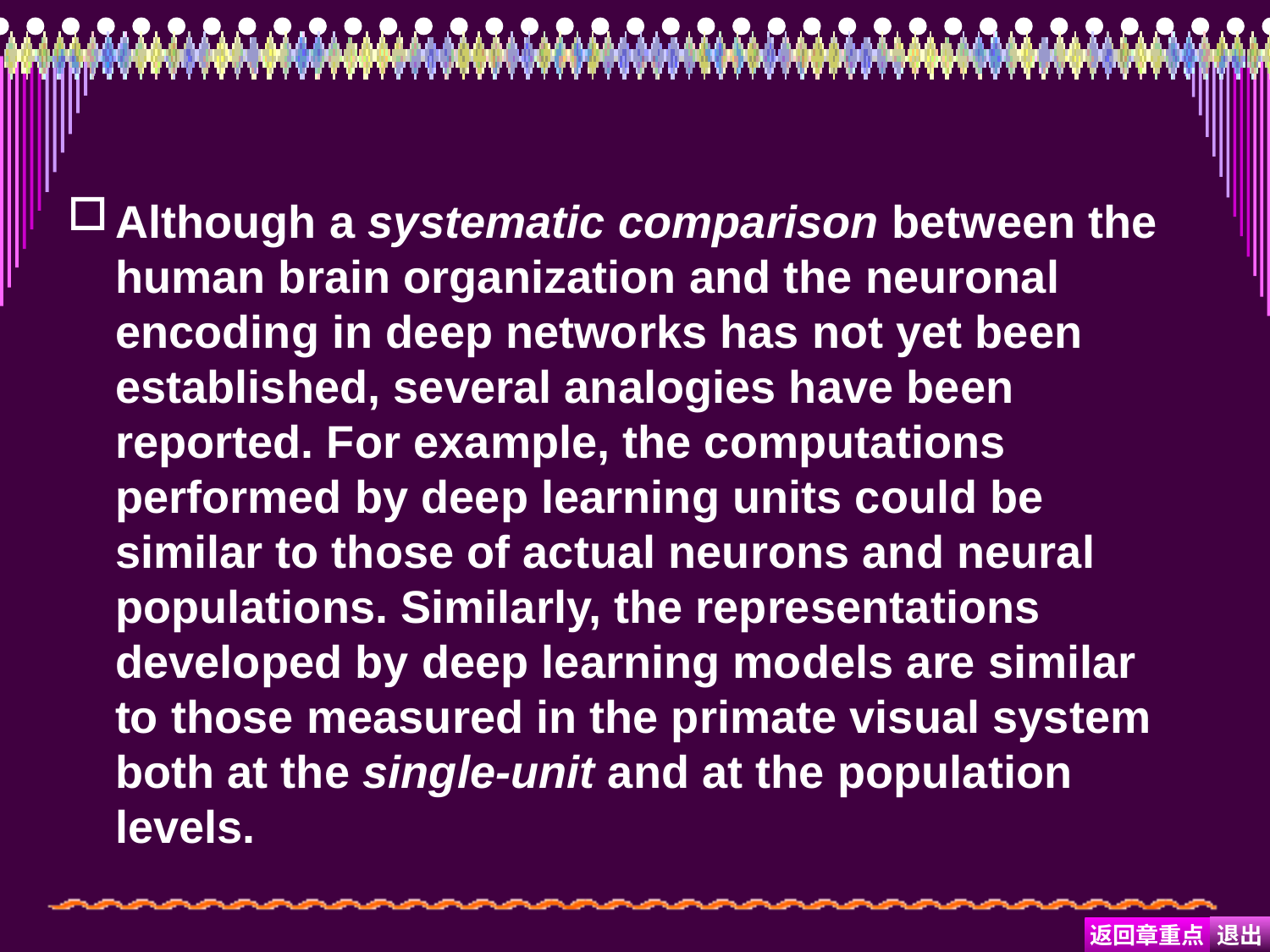

#
Although a systematic comparison between the human brain organization and the neuronal encoding in deep networks has not yet been established, several analogies have been reported. For example, the computations performed by deep learning units could be similar to those of actual neurons and neural populations. Similarly, the representations developed by deep learning models are similar to those measured in the primate visual system both at the single-unit and at the population levels.